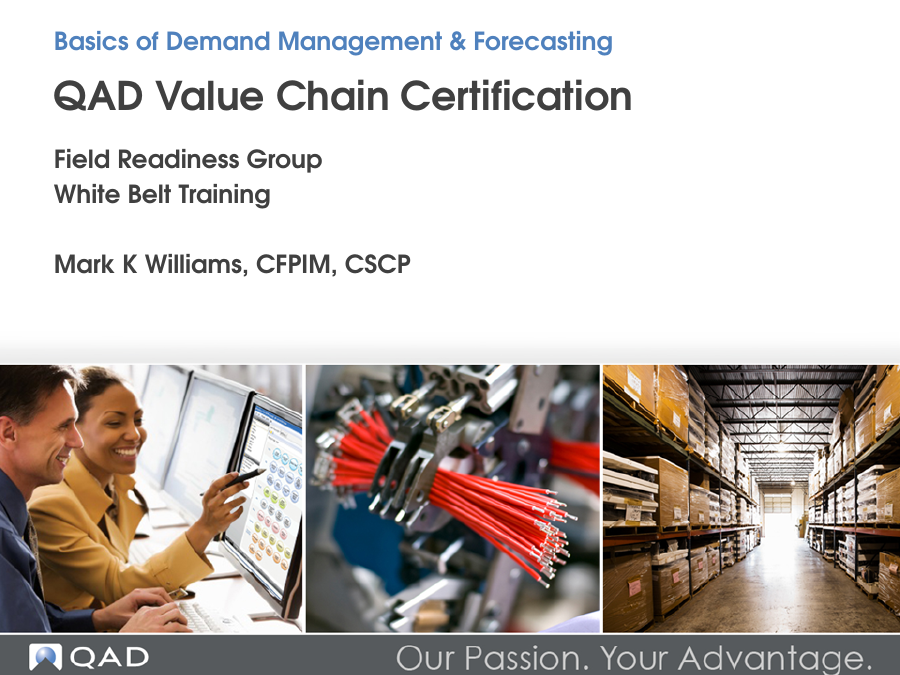

Basics of Demand Management & Forecasting
# QAD Value Chain Certification
Field Readiness Group
White Belt Training

Mark K Williams, CFPIM, CSCP